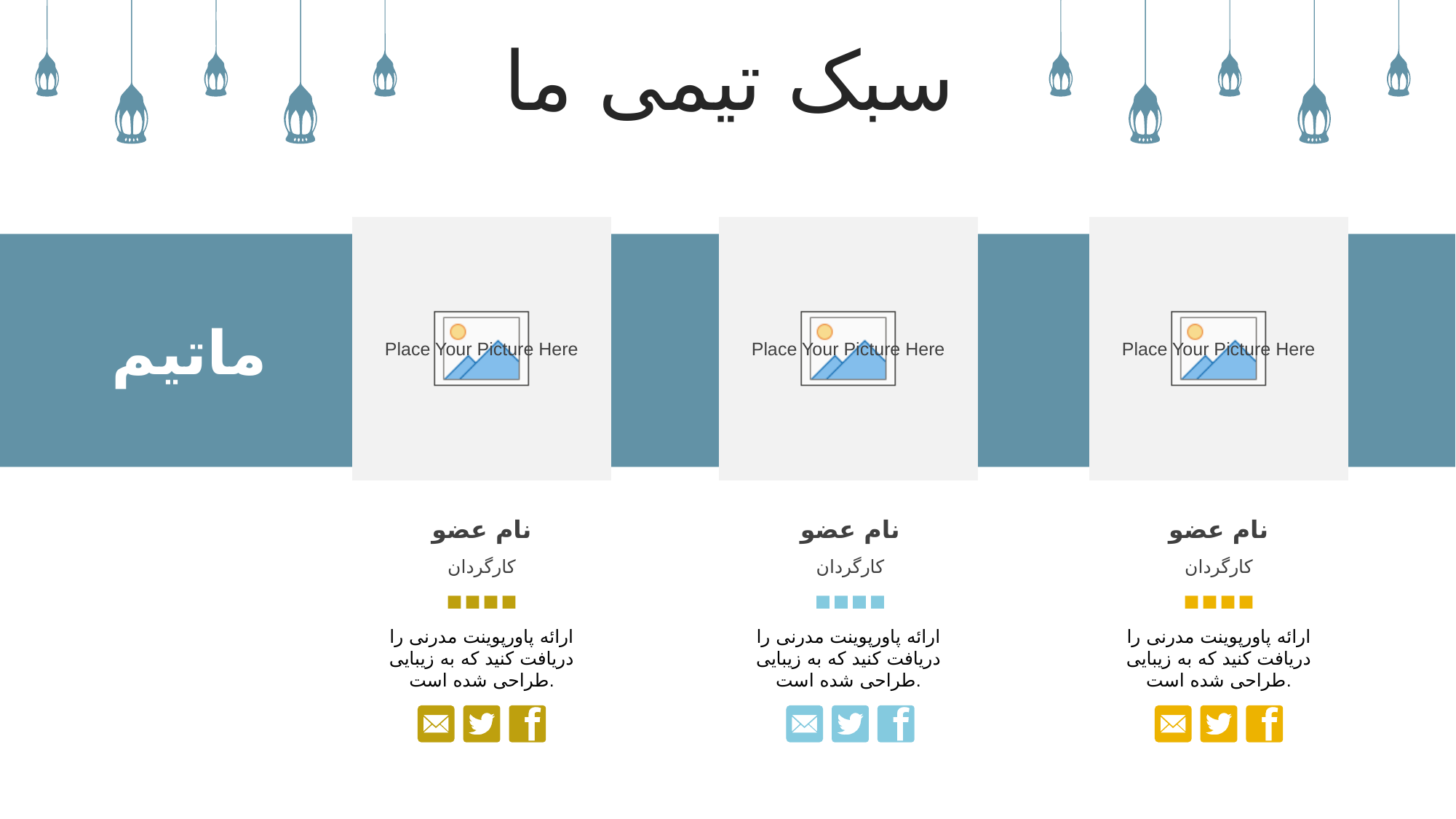

سبک تیمی ما

ماتیم
نام عضو
نام عضو
نام عضو
کارگردان
کارگردان
کارگردان

ارائه پاورپوینت مدرنی را دریافت کنید که به زیبایی طراحی شده است.
ارائه پاورپوینت مدرنی را دریافت کنید که به زیبایی طراحی شده است.
ارائه پاورپوینت مدرنی را دریافت کنید که به زیبایی طراحی شده است.